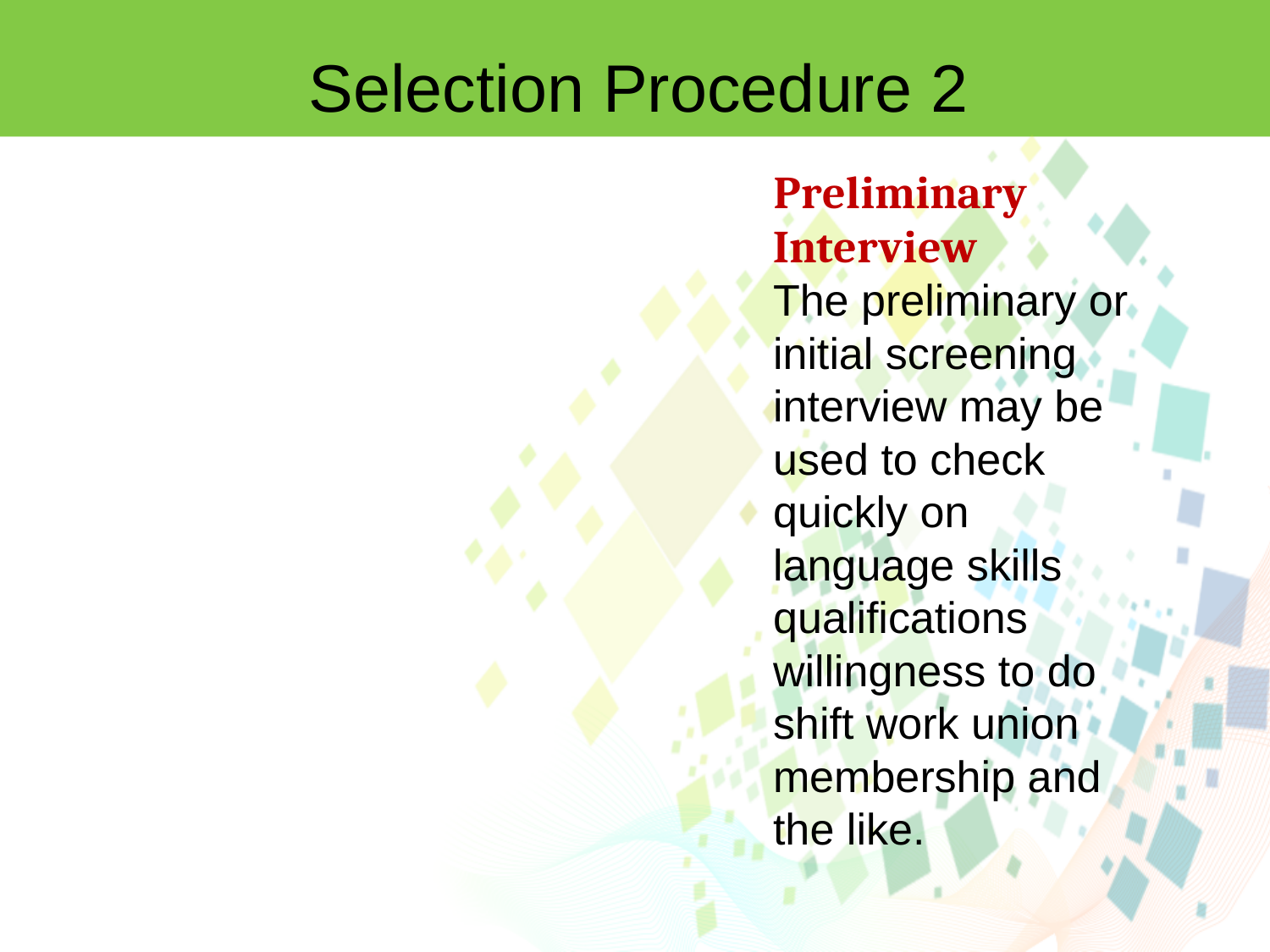

Selection Procedure 2
Preliminary Interview
The preliminary or initial screening interview may be used to check quickly on language skills qualifications willingness to do shift work union membership and the like.